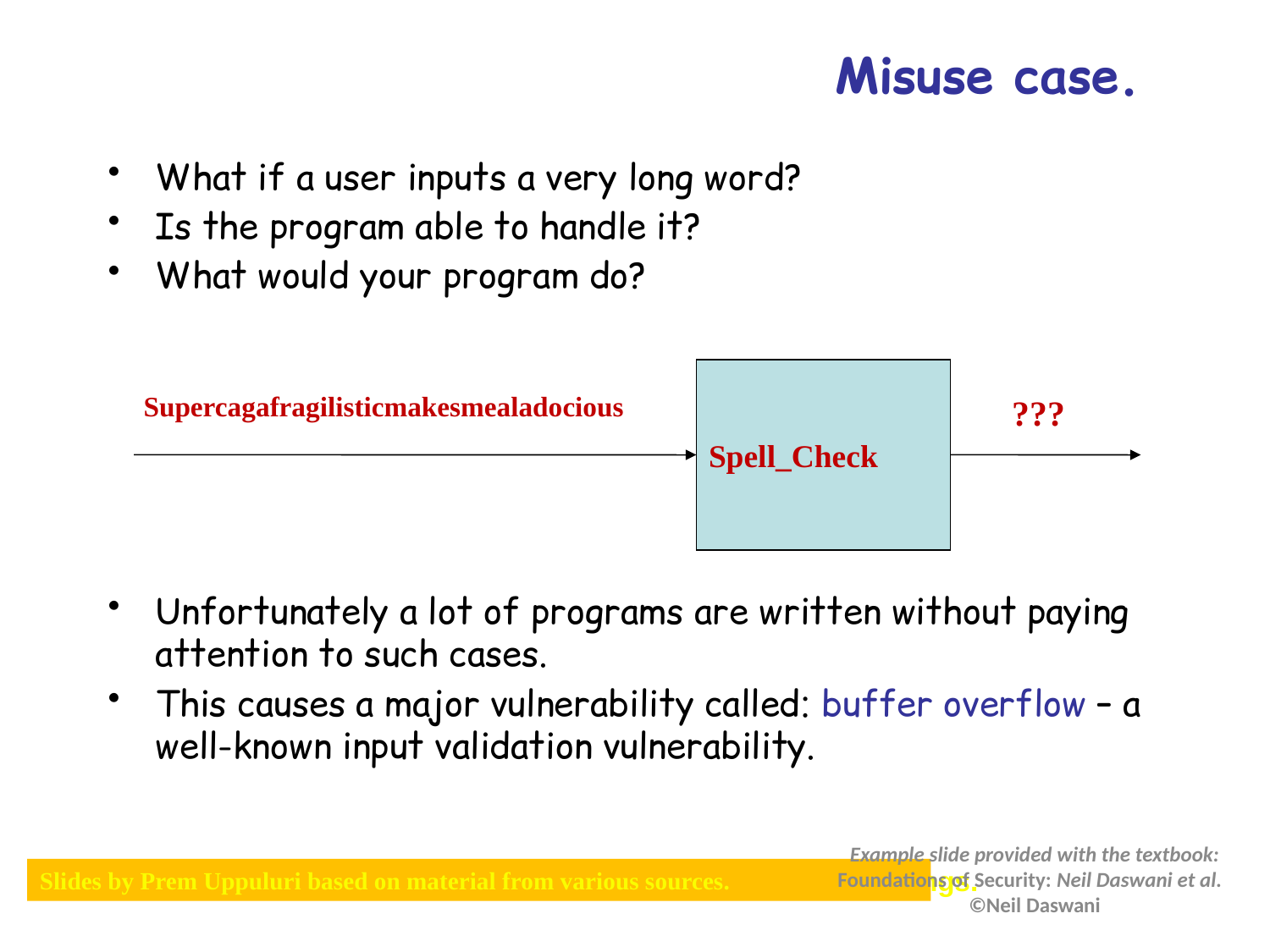

# Misuse case.
What if a user inputs a very long word?
Is the program able to handle it?
What would your program do?

Unfortunately a lot of programs are written without paying attention to such cases.
This causes a major vulnerability called: buffer overflow – a well-known input validation vulnerability.

Spell_Check
Supercagafragilisticmakesmealadocious
???

Example slide provided with the textbook: Foundations of Security: Neil Daswani et al.
©Neil Daswani